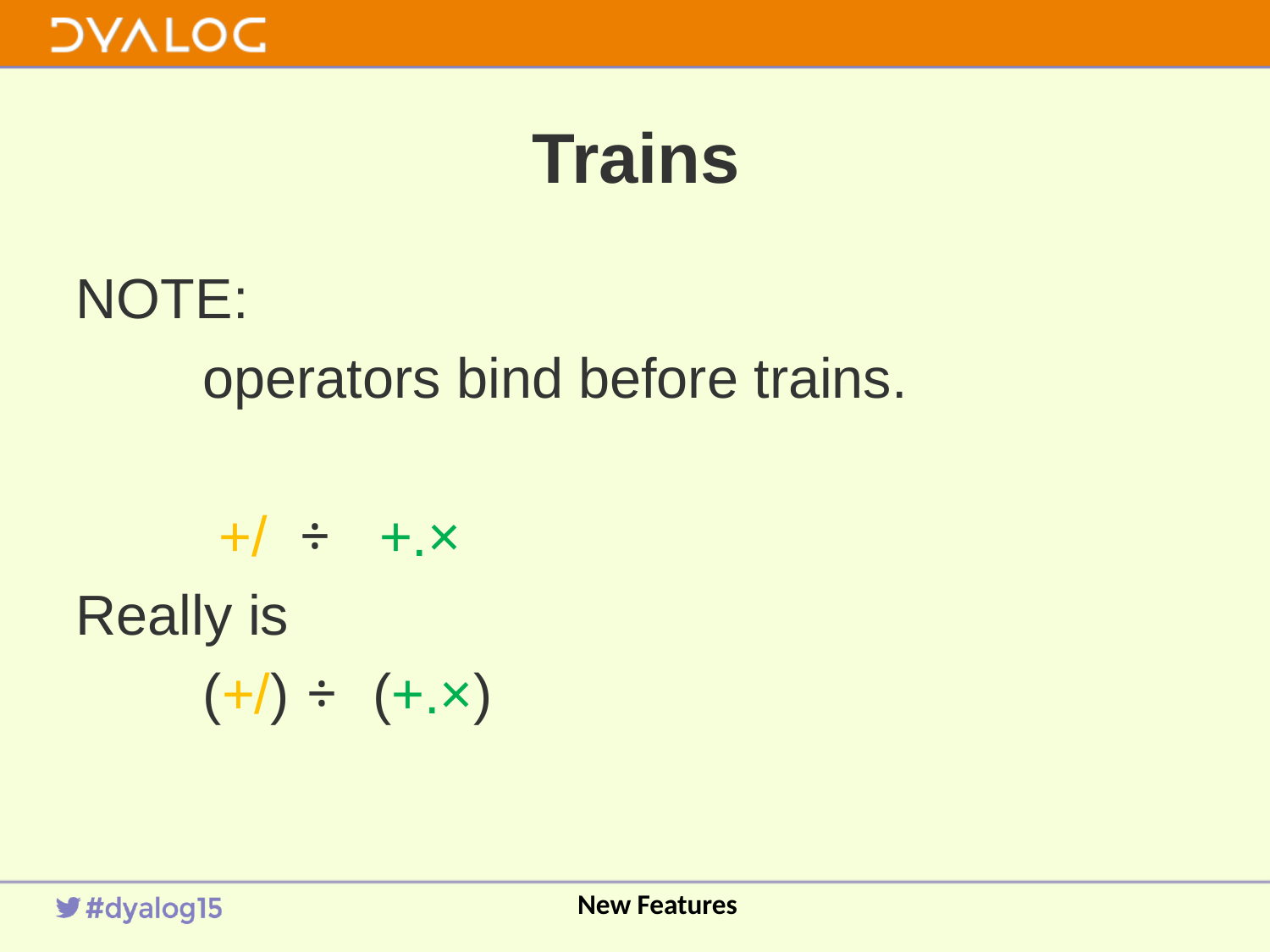

# Trains
NOTE:
	operators bind before trains.

	 +/  ÷   +.×
Really is
	(+/) ÷ (+.×)
New Features